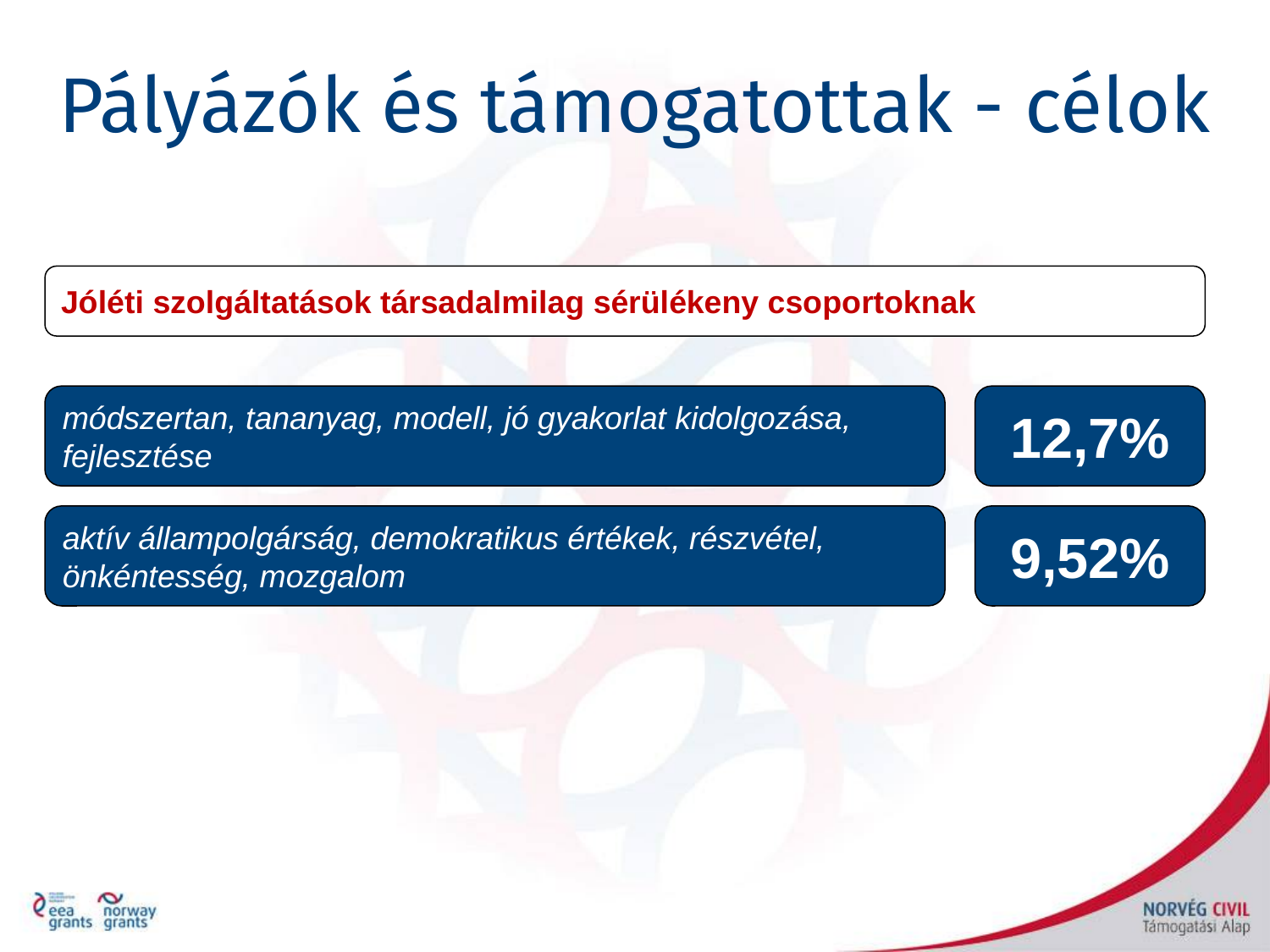

Pályázók és támogatottak - célok
Jóléti szolgáltatások társadalmilag sérülékeny csoportoknak
módszertan, tananyag, modell, jó gyakorlat kidolgozása, fejlesztése
12,7%
aktív állampolgárság, demokratikus értékek, részvétel, önkéntesség, mozgalom
9,52%